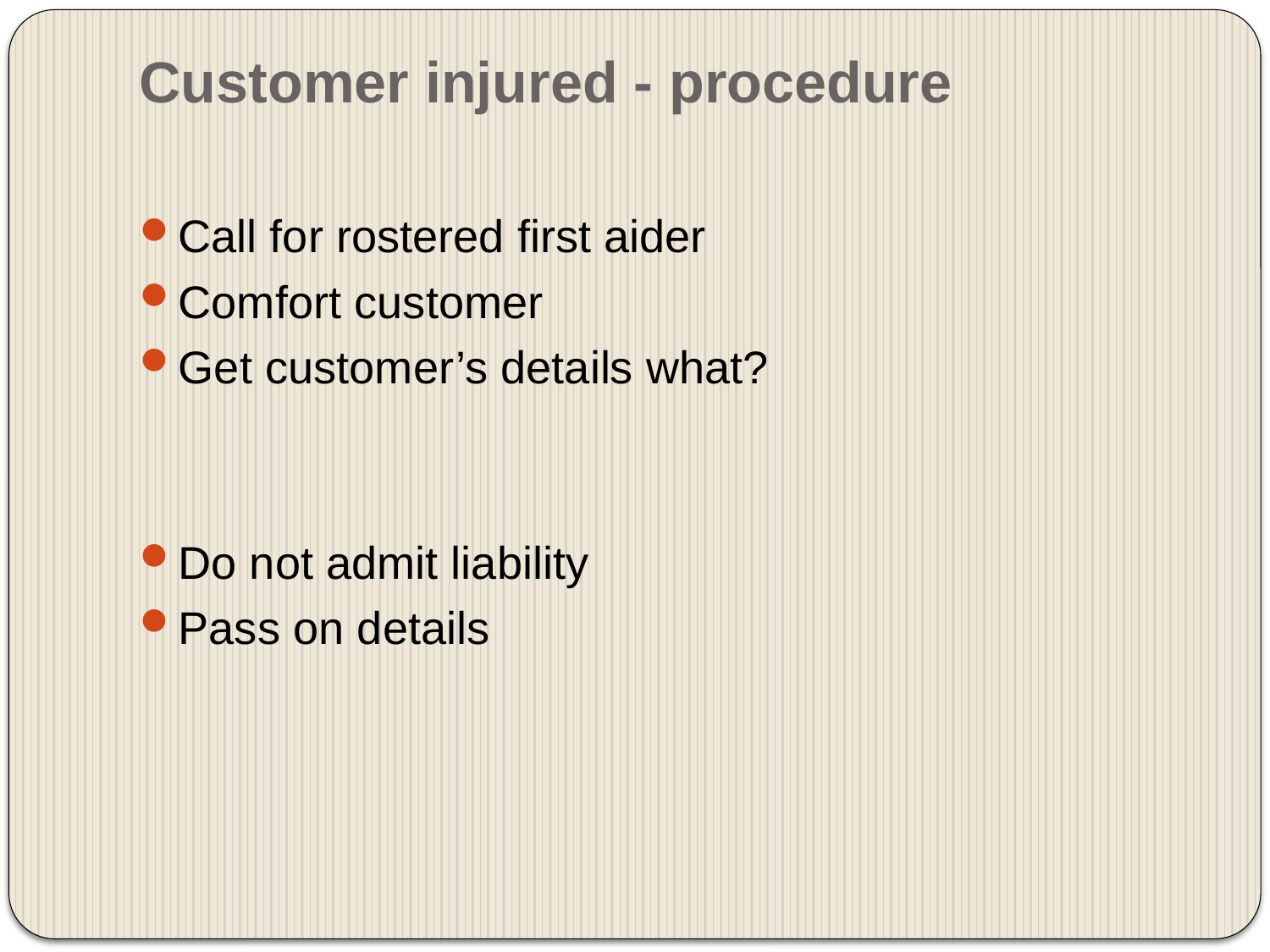

# Customer injured - procedure
Call for rostered first aider
Comfort customer
Get customer’s details what?

Do not admit liability
Pass on details